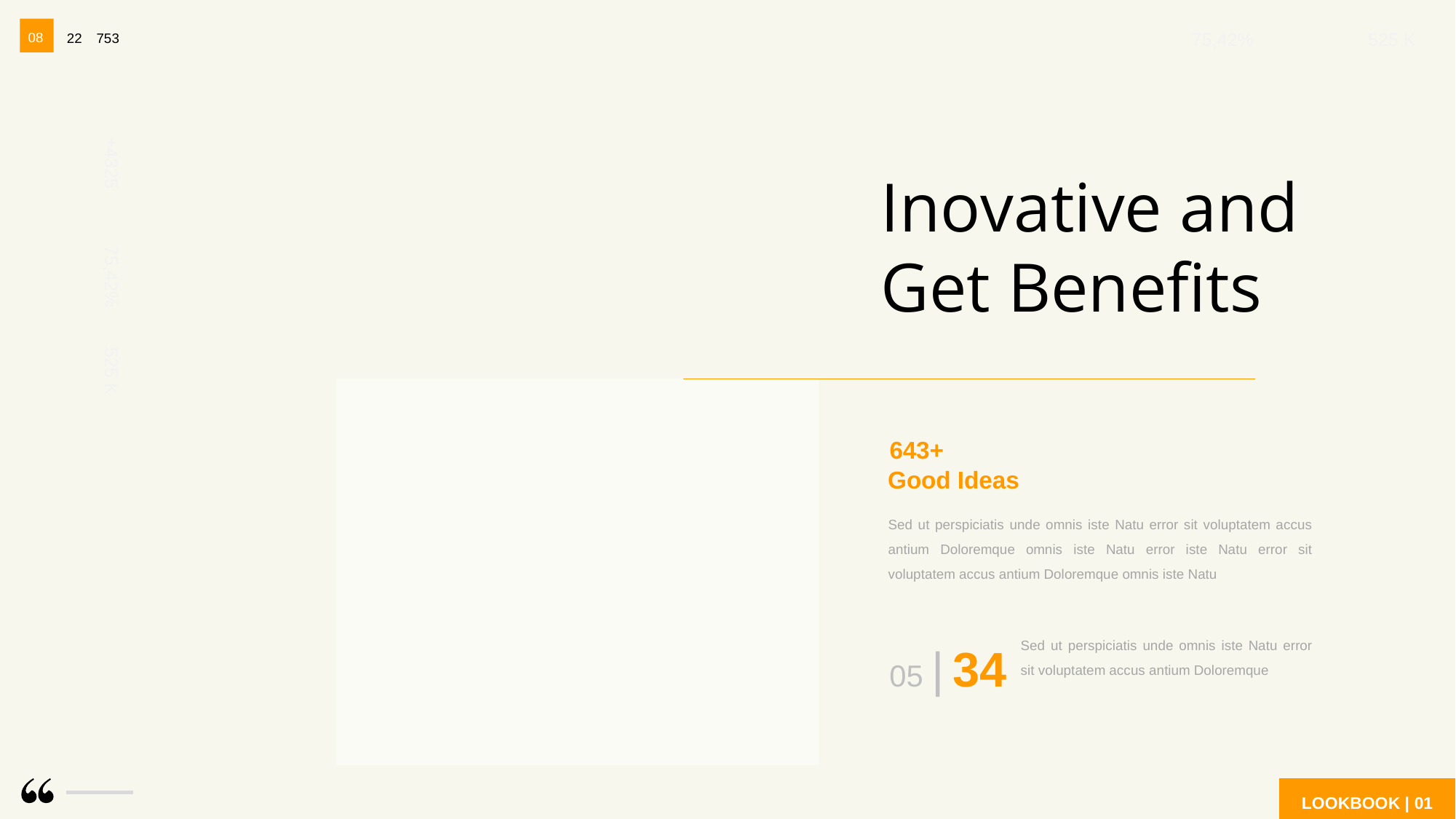

75,42%
525 K

08
22
753

LOOKBOOK | 01

+4325
Inovative and
Get Benefits
75,42%
525 K

643+
Good Ideas

Sed ut perspiciatis unde omnis iste Natu error sit voluptatem accus antium Doloremque omnis iste Natu error iste Natu error sit voluptatem accus antium Doloremque omnis iste Natu
05 | 34
Sed ut perspiciatis unde omnis iste Natu error sit voluptatem accus antium Doloremque